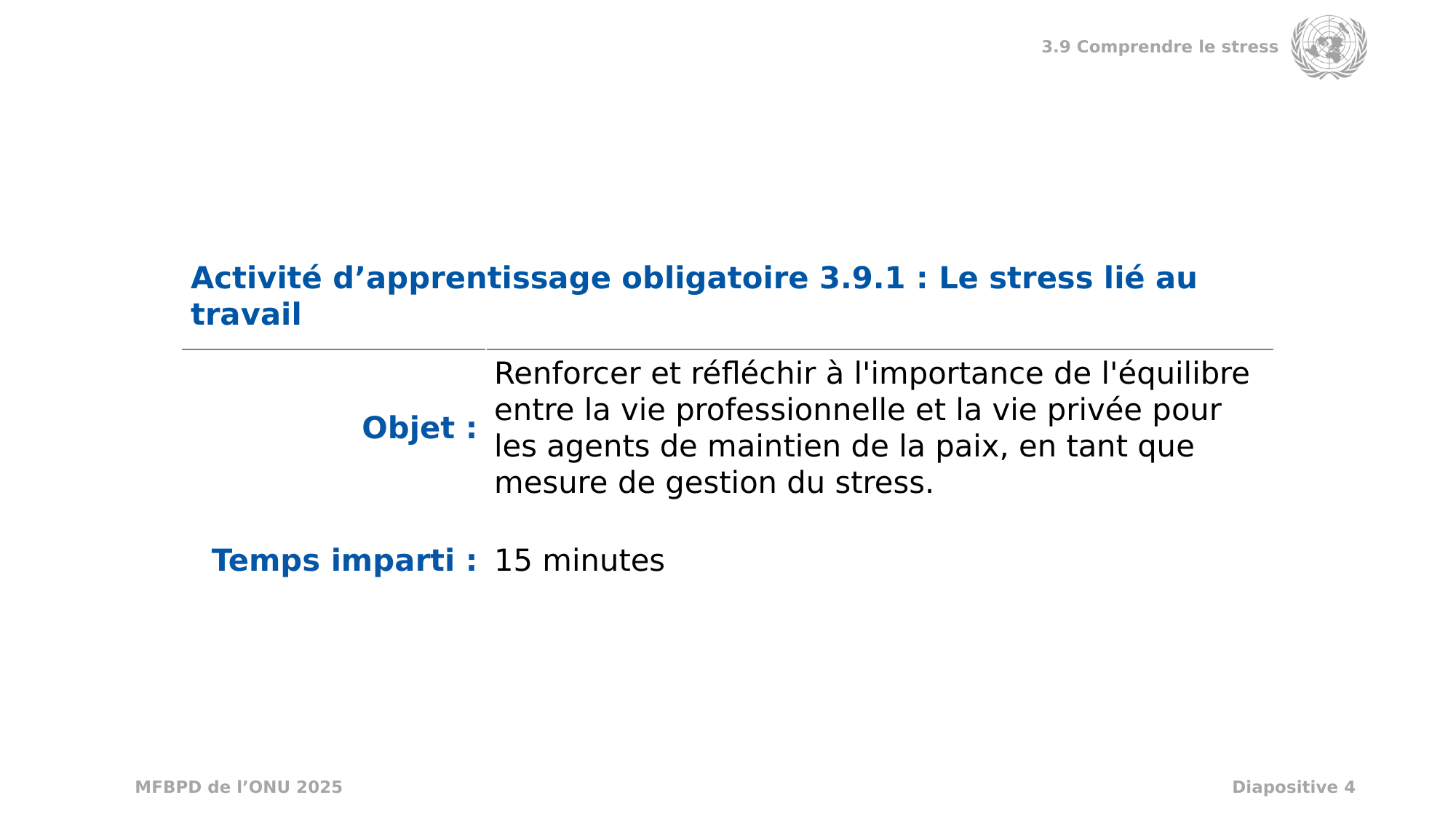

| Activité d’apprentissage obligatoire 3.9.1 : Le stress lié au travail |  |
| --- | --- |
| Objet : | Renforcer et réfléchir à l'importance de l'équilibre entre la vie professionnelle et la vie privée pour les agents de maintien de la paix, en tant que mesure de gestion du stress. |
| Temps imparti : | 15 minutes |